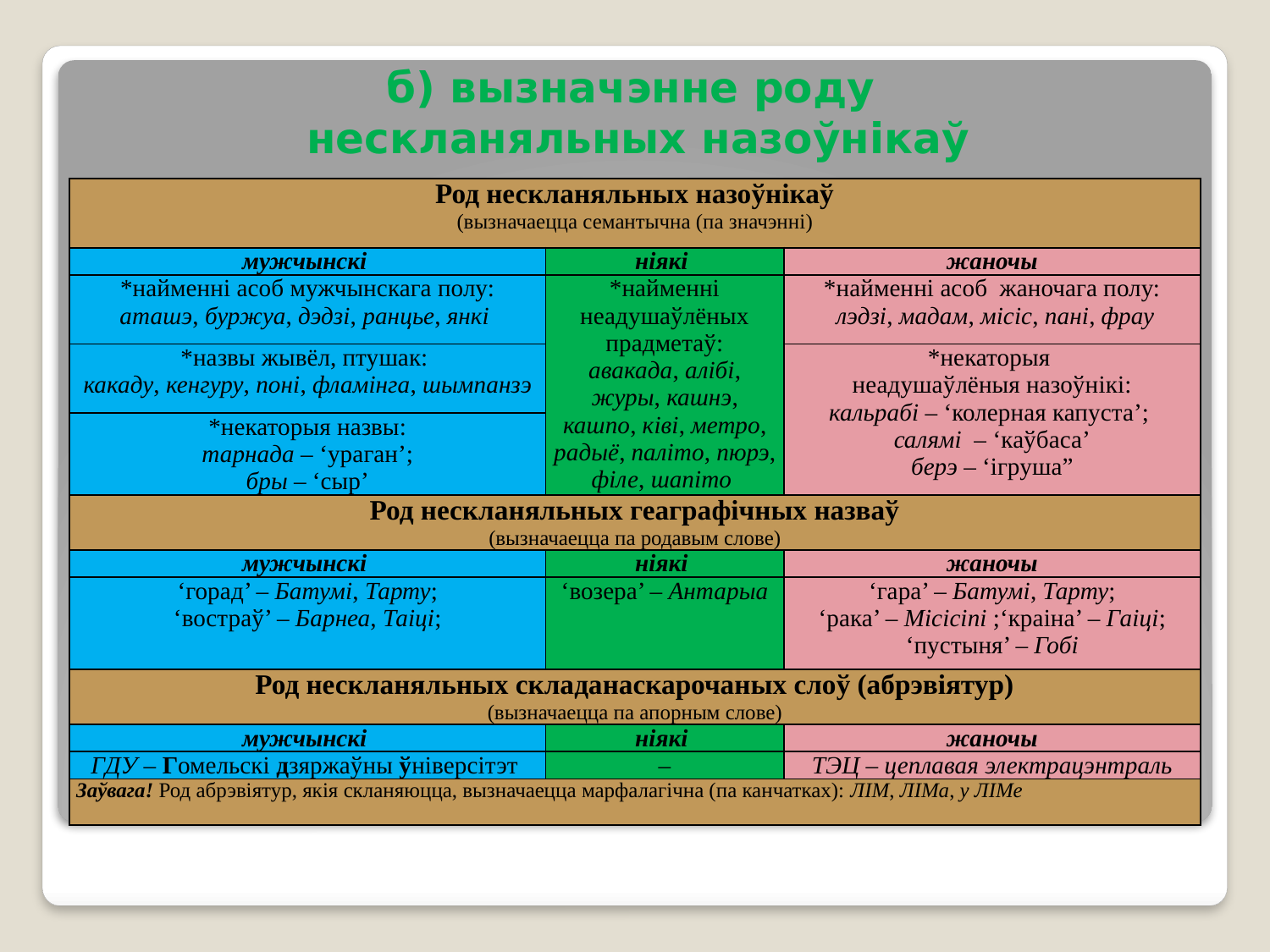

# б) вызначэнне роду нескланяльных назоўнікаў
| Род нескланяльных назоўнікаў (вызначаецца семантычна (па значэнні) |  |  |
| --- | --- | --- |
| мужчынскі | ніякі | жаночы |
| \*найменні асоб мужчынскага полу: аташэ, буржуа, дэдзі, ранцье, янкі | \*найменні неадушаўлёных прадметаў: авакада, алібі, журы, кашнэ, кашпо, ківі, метро, радыё, паліто, пюрэ, філе, шапіто | \*найменні асоб жаночага полу: лэдзі, мадам, місіс, пані, фрау |
| \*назвы жывёл, птушак: какаду, кенгуру, поні, фламінга, шымпанзэ |  | \*некаторыя неадушаўлёныя назоўнікі: кальрабі – ‘колерная капуста’; салямі – ‘каўбаса’ берэ – ‘ігруша” |
| \*некаторыя назвы: тарнада – ‘ураган’; бры – ‘сыр’ |  |  |
| Род нескланяльных геаграфічных назваў (вызначаецца па родавым слове) |  |  |
| мужчынскі | ніякі | жаночы |
| ‘горад’ – Батумі, Тарту; ‘востраў’ – Барнеа, Таіці; | ‘возера’ – Антарыа | ‘гара’ – Батумі, Тарту; ‘рака’ – Місісіпі ;‘краіна’ – Гаіці; ‘пустыня’ – Гобі |
| Род нескланяльных складанаскарочаных слоў (абрэвіятур) (вызначаецца па апорным слове) |  |  |
| мужчынскі | ніякі | жаночы |
| ГДУ – Гомельскі дзяржаўны ўніверсітэт | – | ТЭЦ – цеплавая электрацэнтраль |
| Заўвага! Род абрэвіятур, якія скланяюцца, вызначаецца марфалагічна (па канчатках): ЛІМ, ЛІМа, у ЛІМе |  |  |